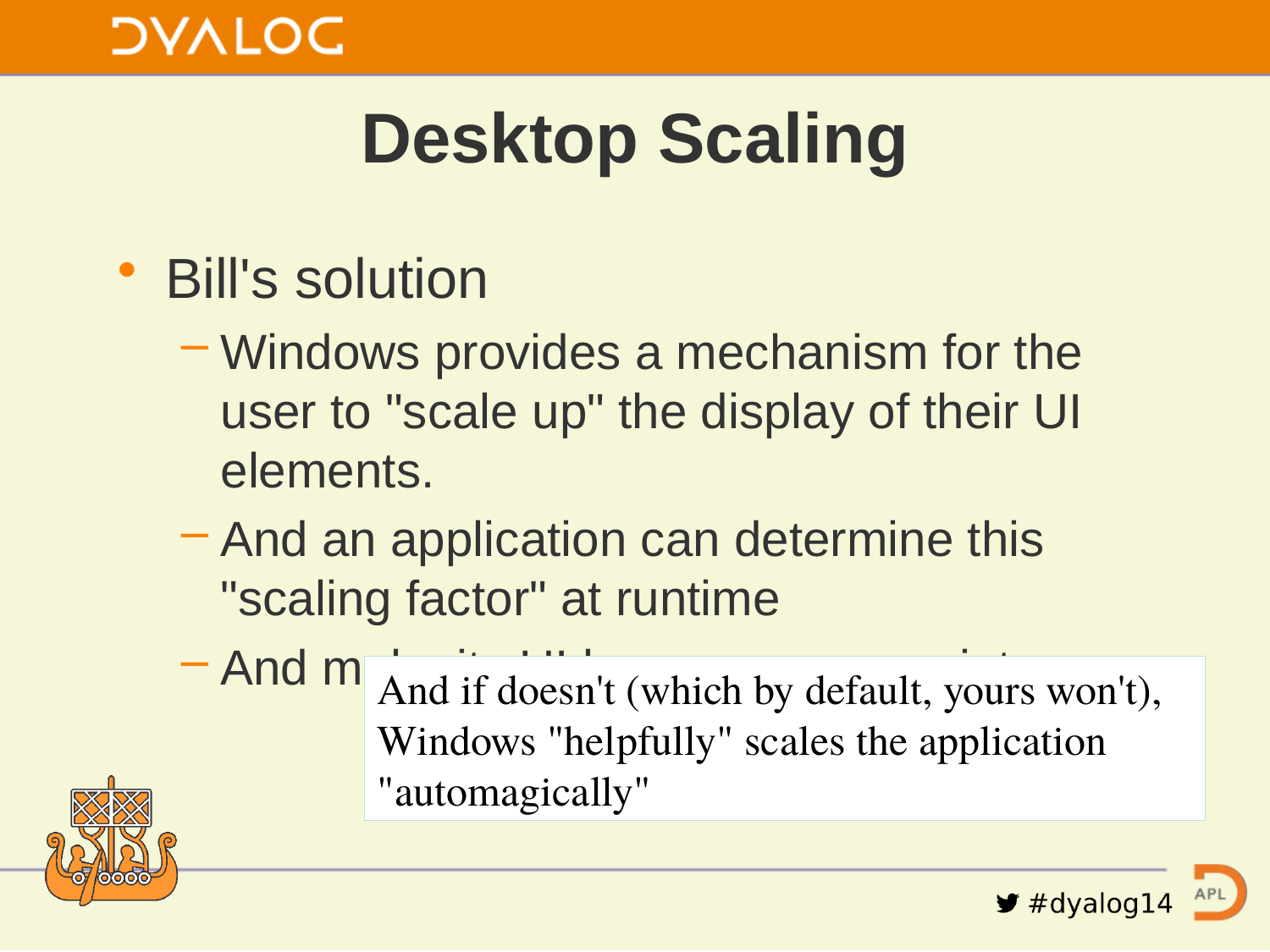

# Desktop Scaling
Bill's solution
Windows provides a mechanism for the user to "scale up" the display of their UI elements.
And an application can determine this "scaling factor" at runtime
And make its UI larger as appropriate

And if doesn't (which by default, yours won't), Windows "helpfully" scales the application "automagically"